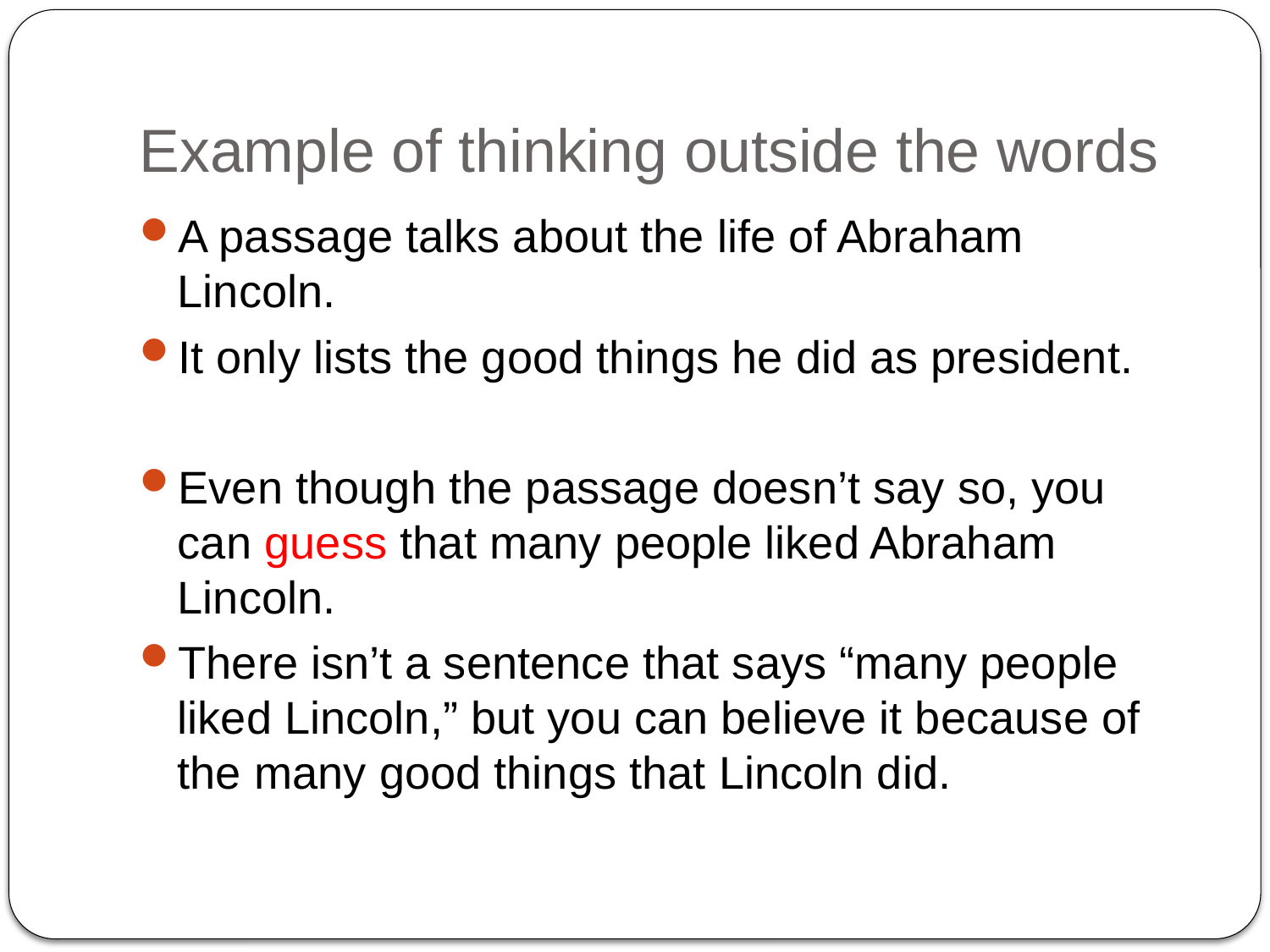

# Example of thinking outside the words
A passage talks about the life of Abraham Lincoln.
It only lists the good things he did as president.

Even though the passage doesn’t say so, you can guess that many people liked Abraham Lincoln.
There isn’t a sentence that says “many people liked Lincoln,” but you can believe it because of the many good things that Lincoln did.